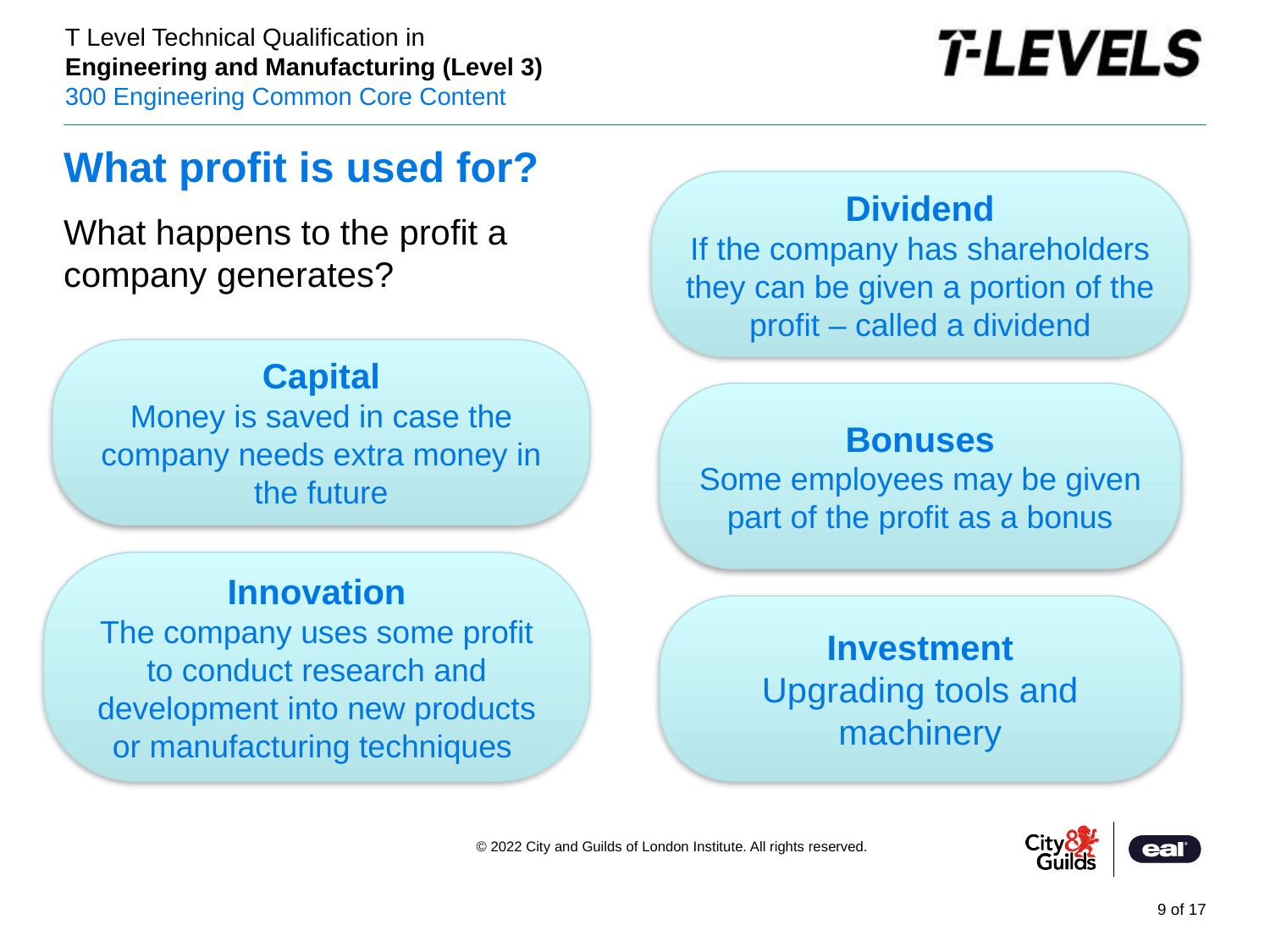

# What profit is used for?
Dividend
If the company has shareholders they can be given a portion of the profit – called a dividend
What happens to the profit a company generates?

Capital
Money is saved in case the company needs extra money in the future
Bonuses
Some employees may be given part of the profit as a bonus
Innovation
The company uses some profit to conduct research and development into new products or manufacturing techniques
Investment
Upgrading tools and machinery